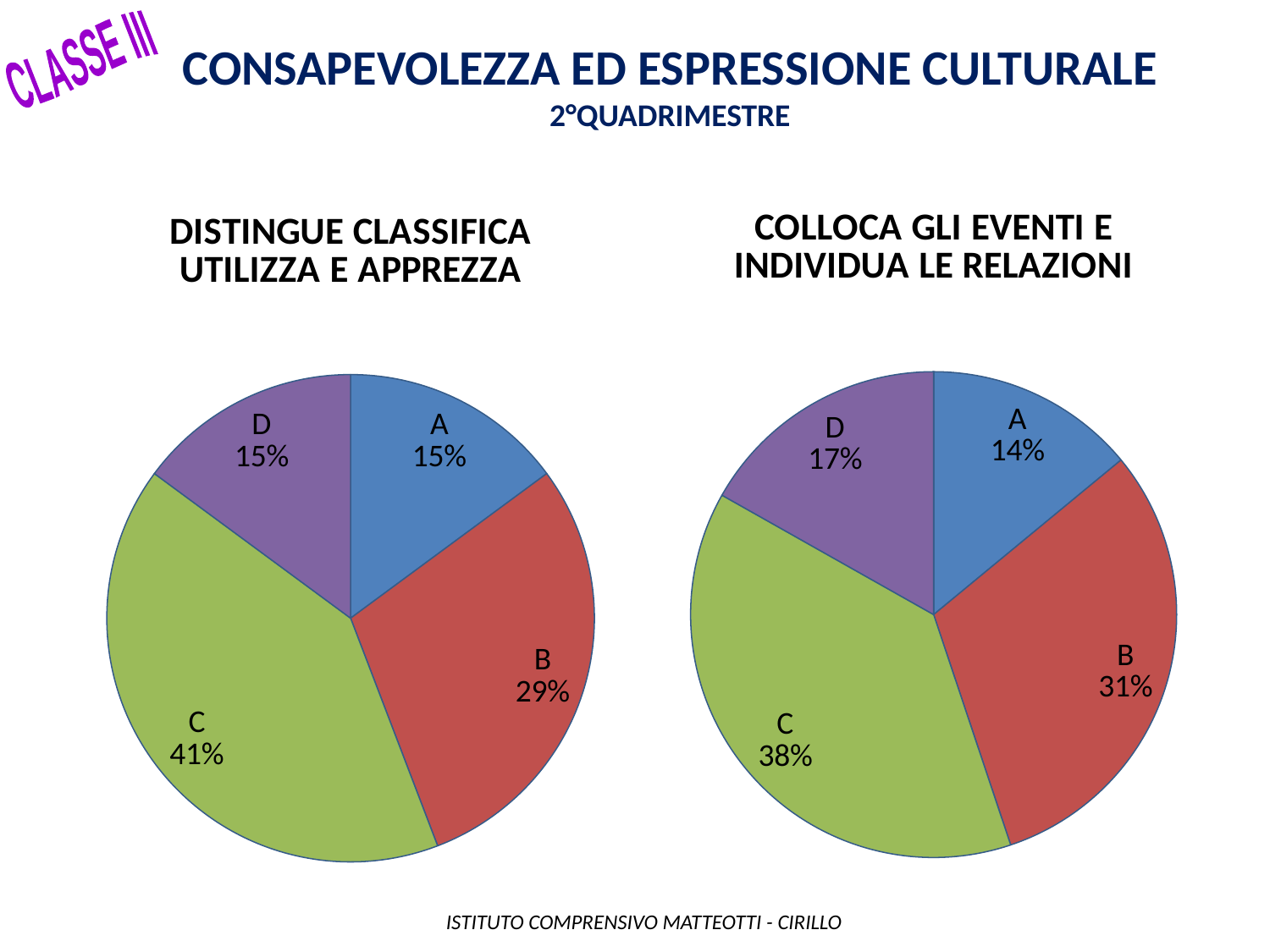

Consapevolezza ed espressione culturale
2°QUADRIMESTRE
CLASSE III

### Chart: COLLOCA GLI EVENTI E INDIVIDUA LE RELAZIONI

| Category |  |
|---|---|
| A | 30.0 |
| B | 66.0 |
| C | 82.0 |
| D | 36.0 |

### Chart: DISTINGUE CLASSIFICA UTILIZZA E APPREZZA

| Category |  |
|---|---|
| A | 32.0 |
| B | 63.0 |
| C | 88.0 |
| D | 32.0 |
 ISTITUTO COMPRENSIVO MATTEOTTI - CIRILLO